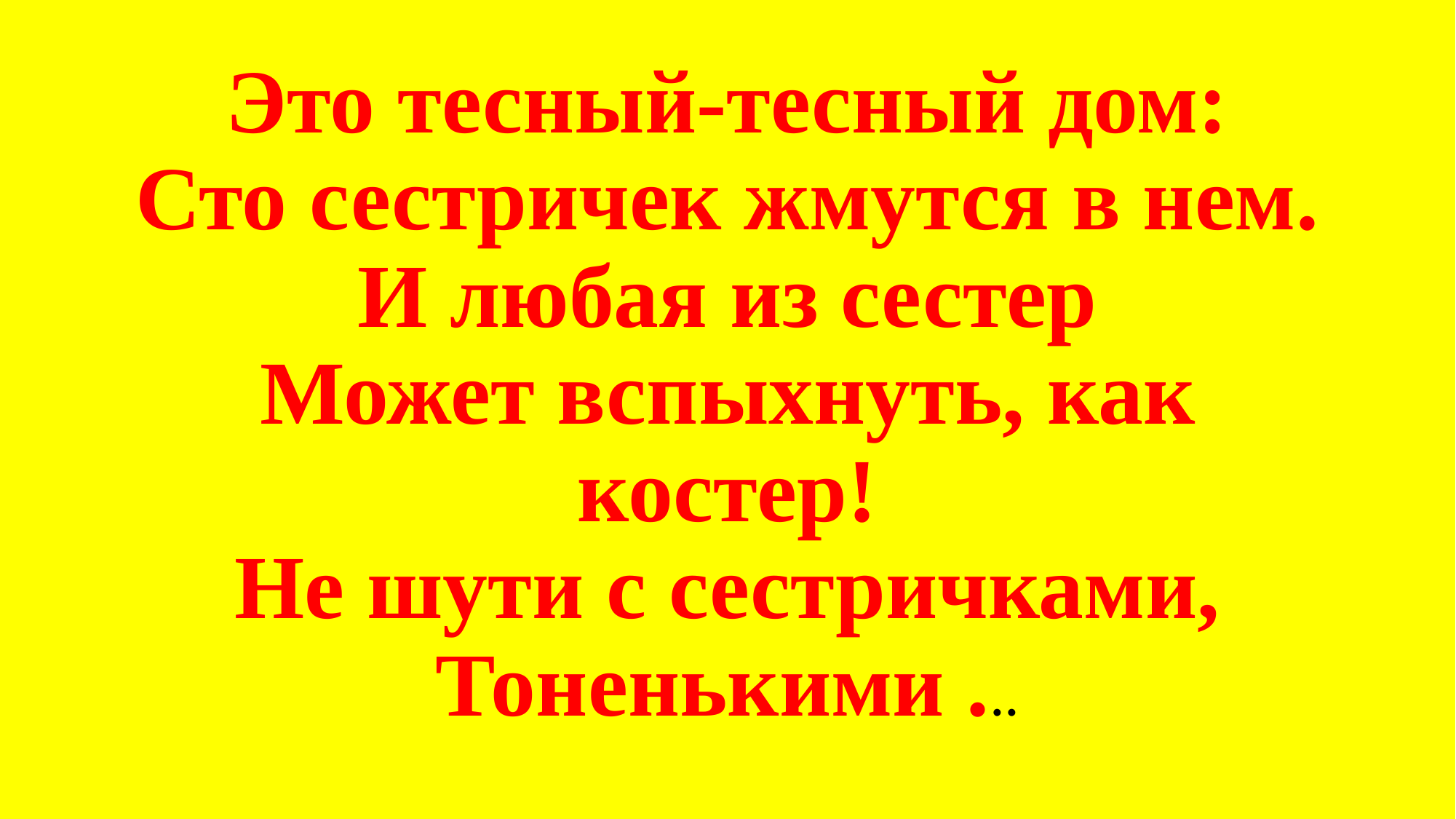

# Это тесный-тесный дом: Сто сестричек жмутся в нем. И любая из сестер Может вспыхнуть, как костер! Не шути с сестричками, Тоненькими ...